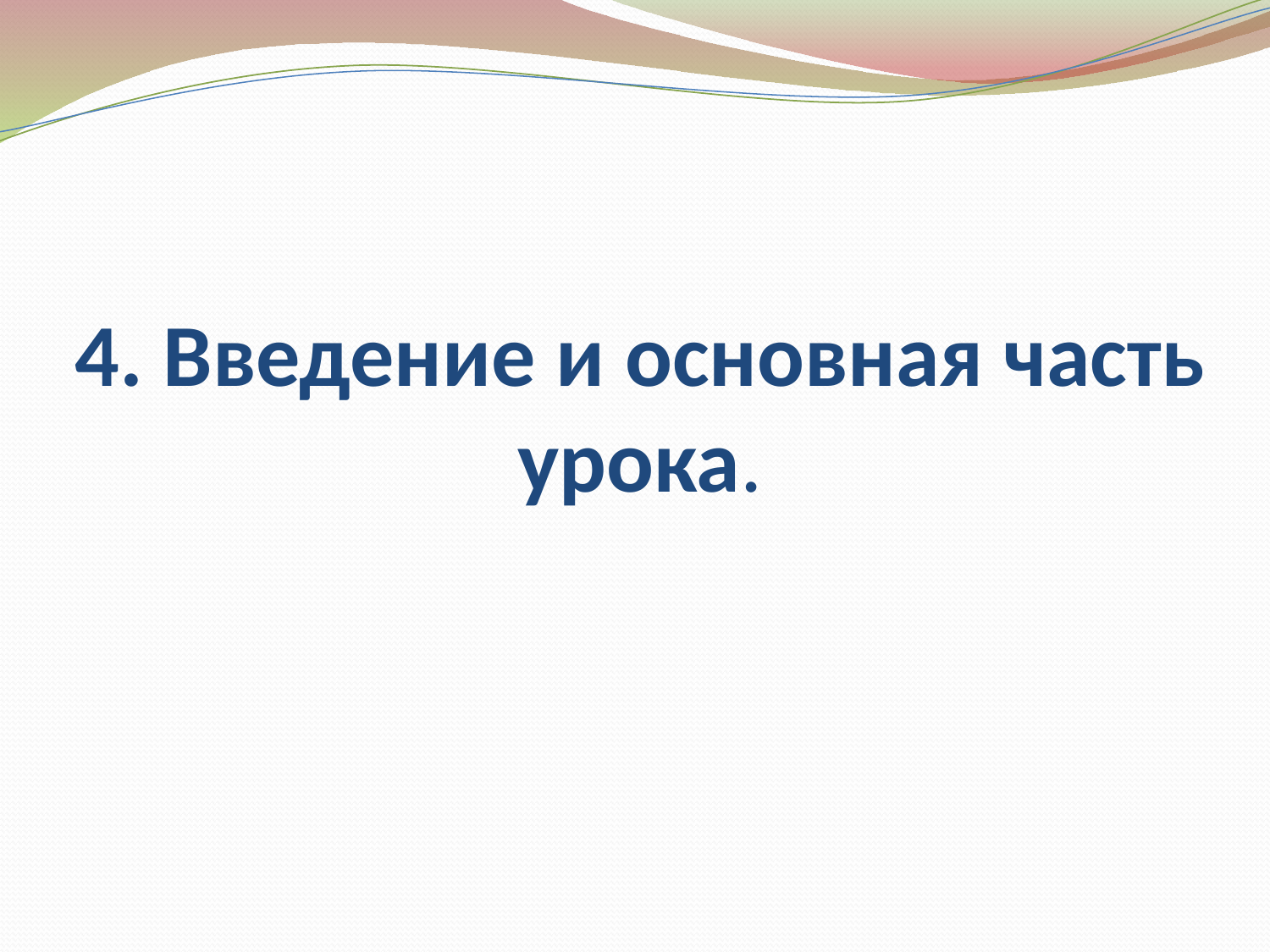

# 4. Введение и основная часть урока.